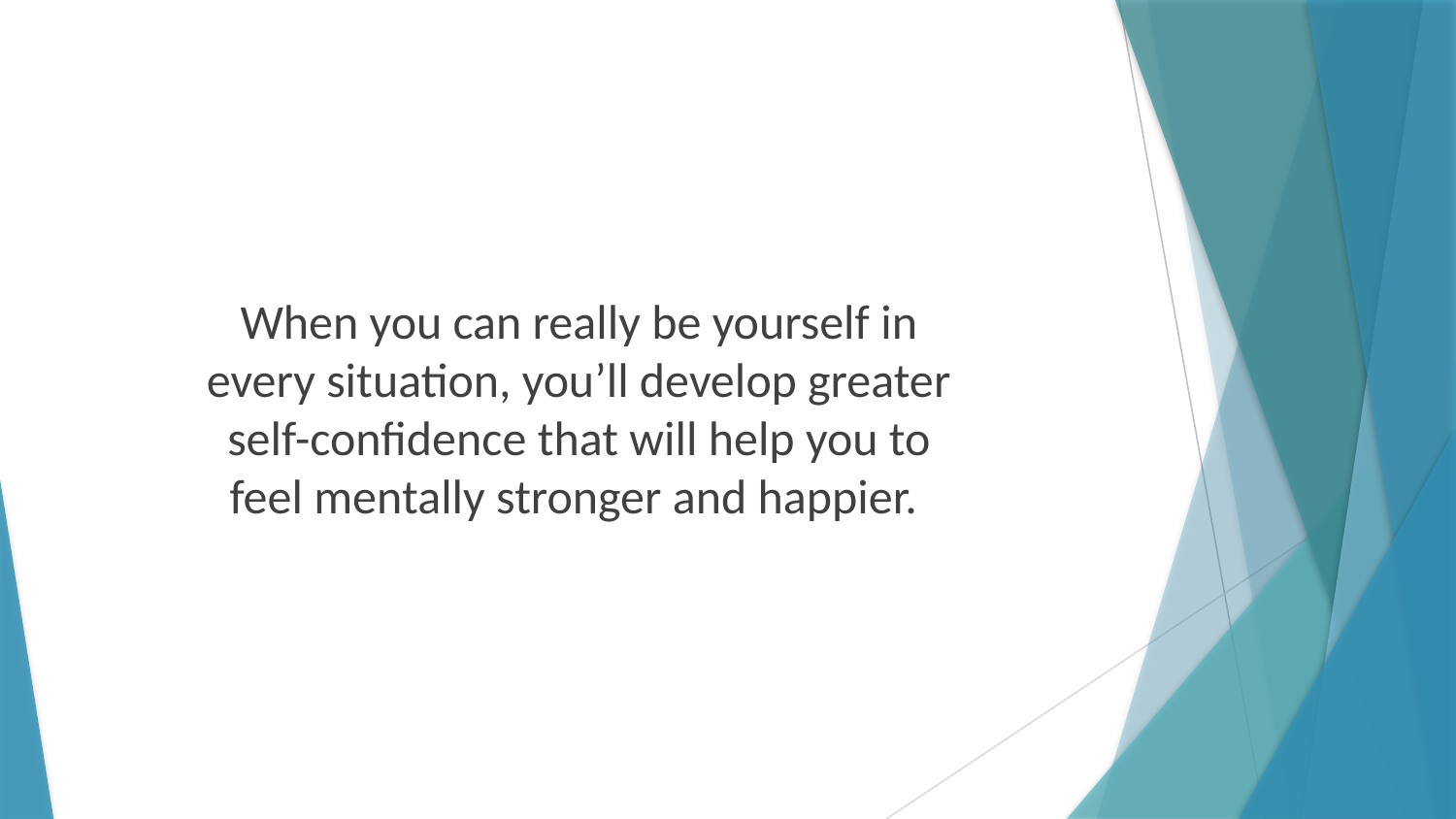

When you can really be yourself in every situation, you’ll develop greater self-confidence that will help you to feel mentally stronger and happier.